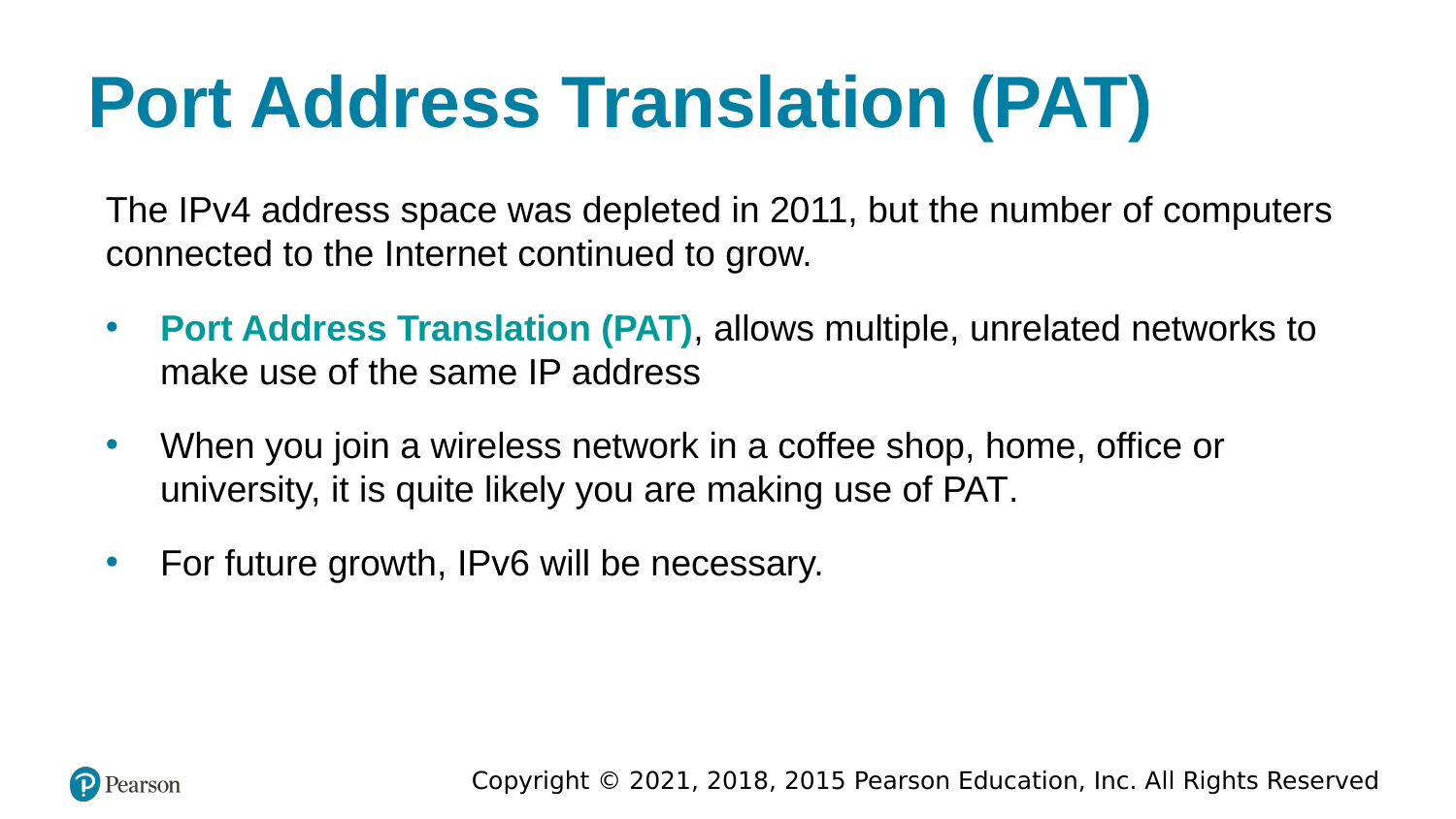

# Port Address Translation (PAT)
The IPv4 address space was depleted in 2011, but the number of computers connected to the Internet continued to grow.
Port Address Translation (PAT), allows multiple, unrelated networks to make use of the same IP address
When you join a wireless network in a coffee shop, home, office or university, it is quite likely you are making use of PAT.
For future growth, IPv6 will be necessary.